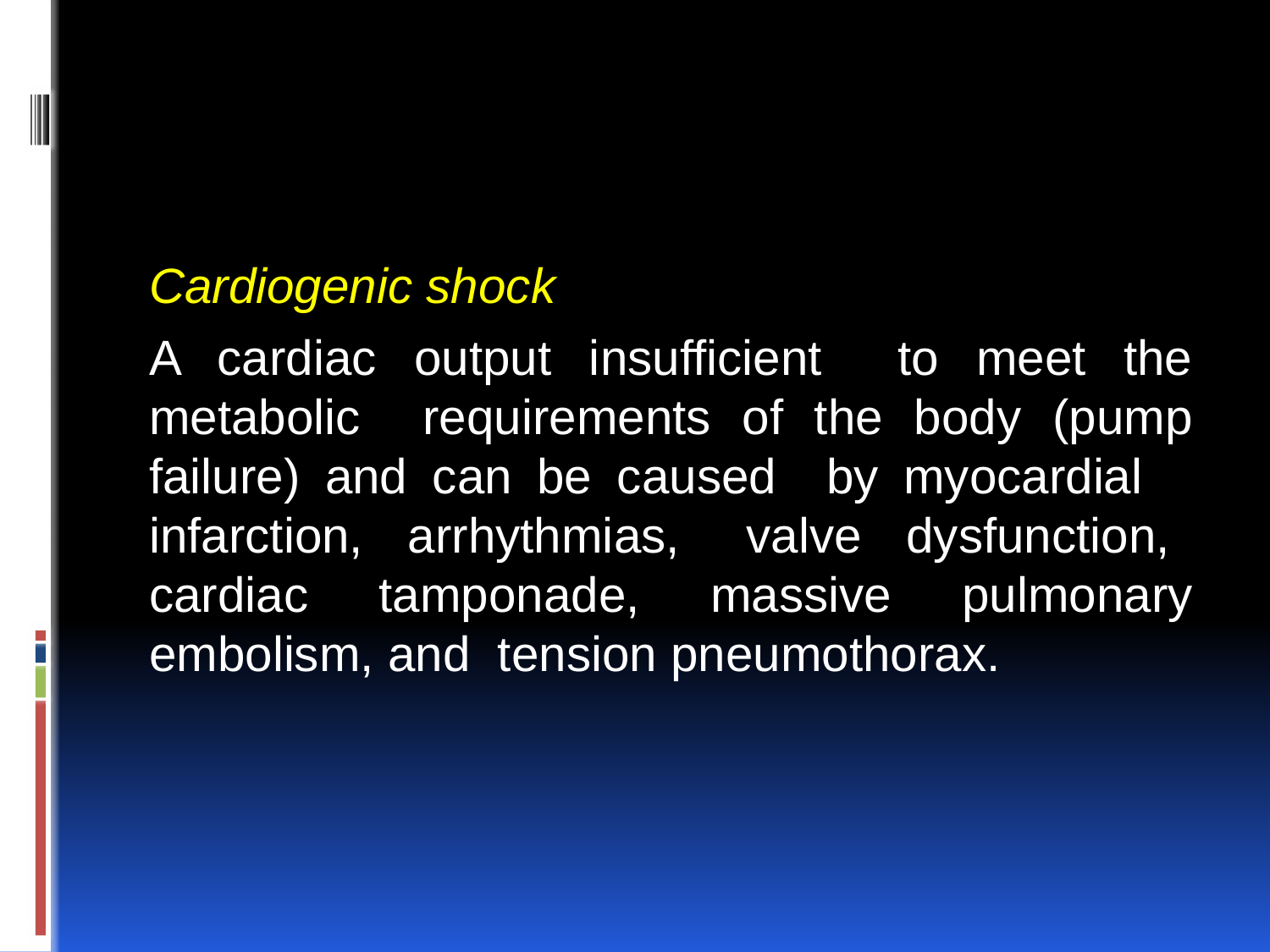

Cardiogenic shock
A cardiac output insufficient  to meet the metabolic  requirements of the body (pump failure) and can be caused  by myocardial   infarction,  arrhythmias,   valve  dysfunction,  cardiac tamponade, massive pulmonary embolism, and  tension pneumothorax.